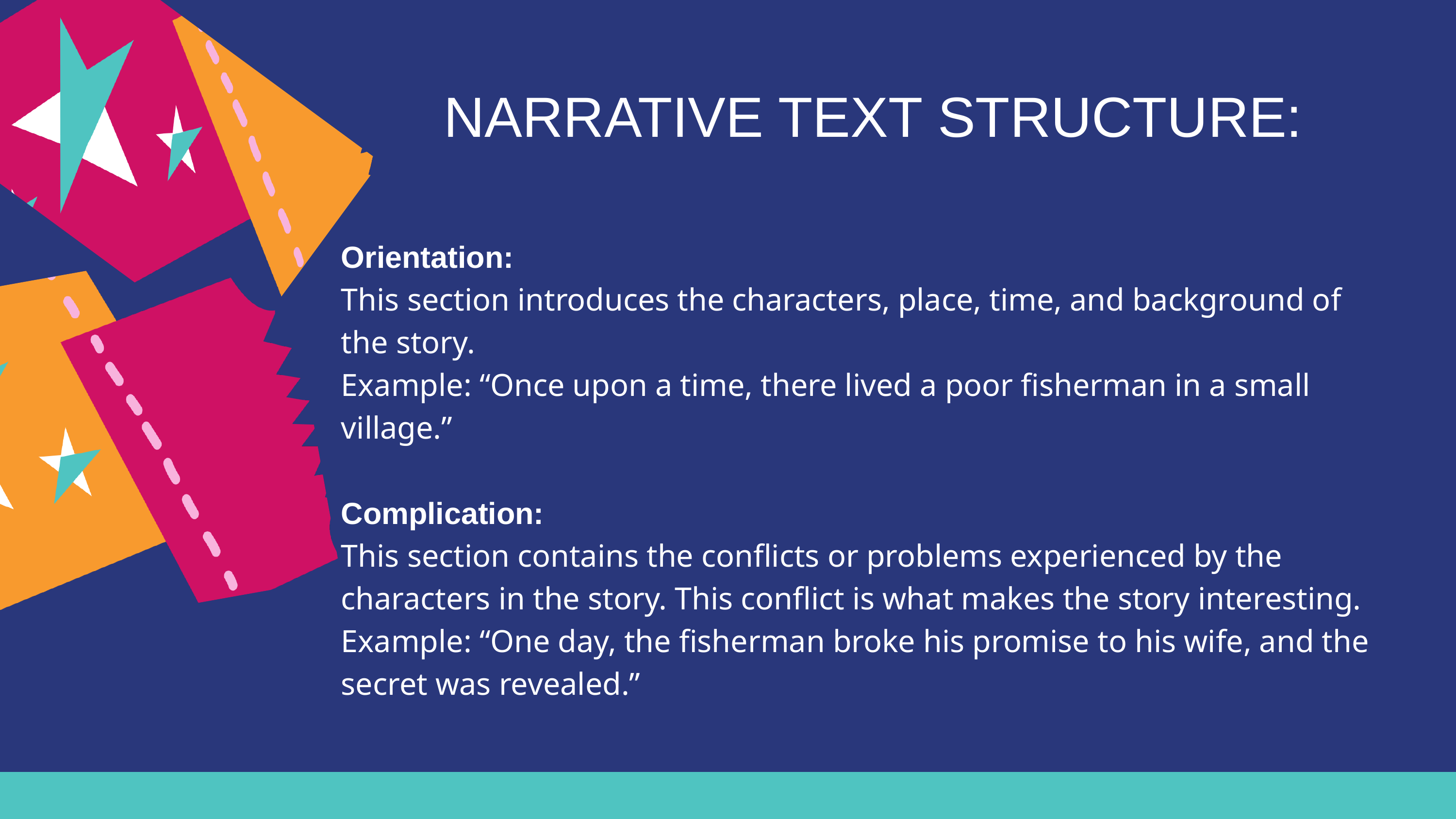

NARRATIVE TEXT STRUCTURE:
Orientation:
This section introduces the characters, place, time, and background of the story.
Example: “Once upon a time, there lived a poor fisherman in a small village.”

Complication:
This section contains the conflicts or problems experienced by the characters in the story. This conflict is what makes the story interesting.
Example: “One day, the fisherman broke his promise to his wife, and the secret was revealed.”